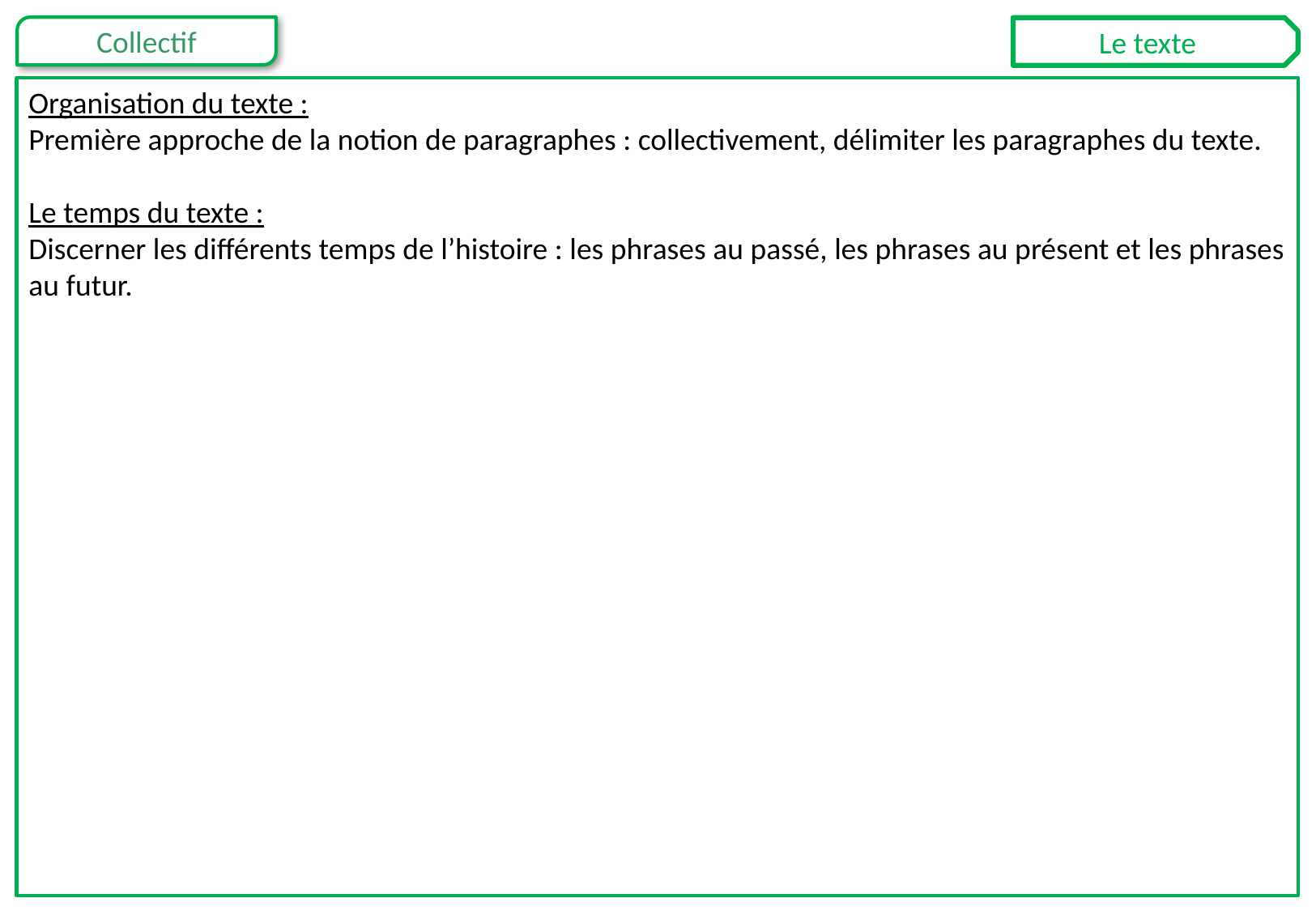

Le texte
Organisation du texte :
Première approche de la notion de paragraphes : collectivement, délimiter les paragraphes du texte.

Le temps du texte :
Discerner les différents temps de l’histoire : les phrases au passé, les phrases au présent et les phrases au futur.